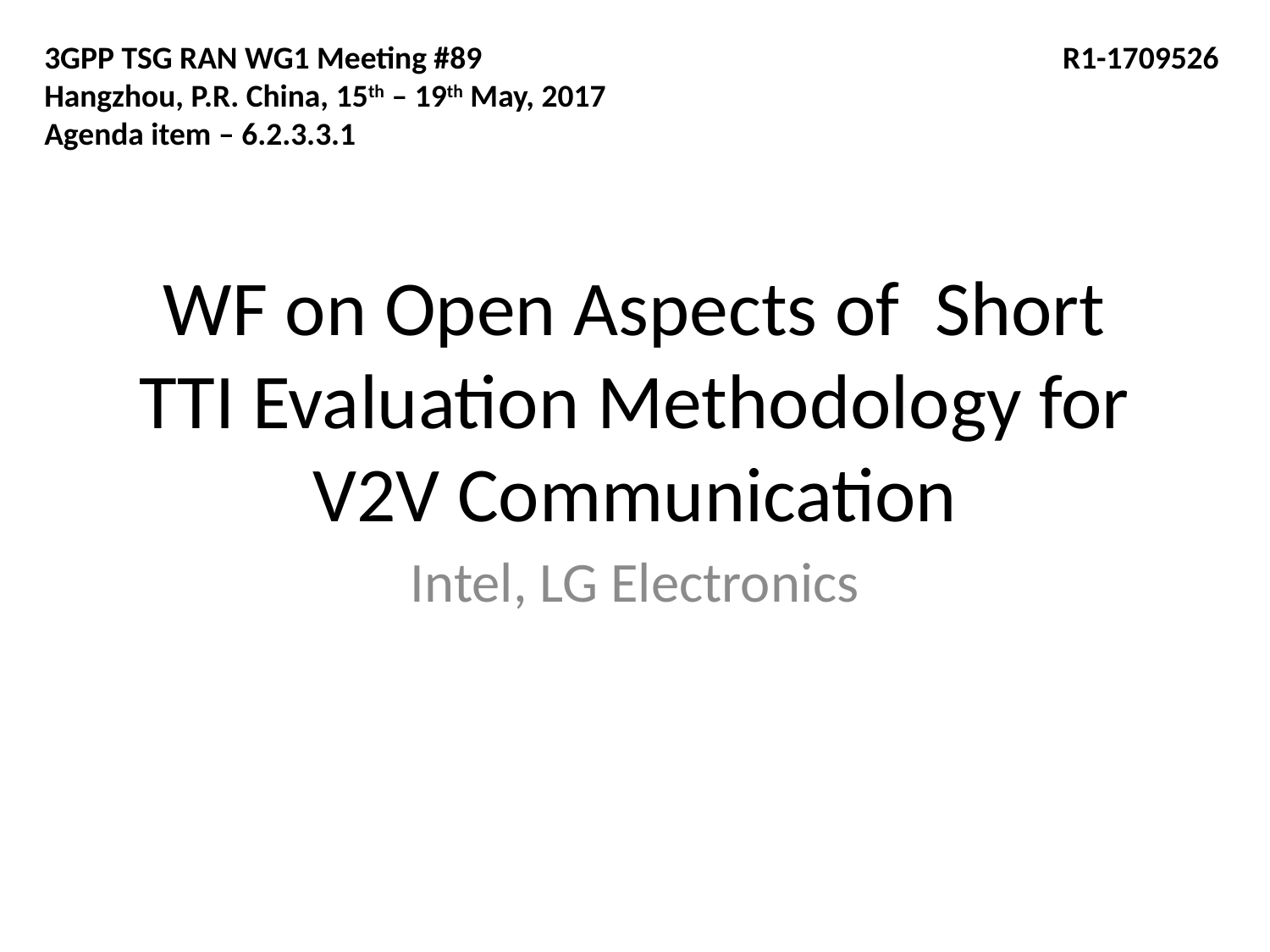

3GPP TSG RAN WG1 Meeting #89				                  R1-1709526
Hangzhou, P.R. China, 15th – 19th May, 2017
Agenda item – 6.2.3.3.1
# WF on Open Aspects of  Short TTI Evaluation Methodology for V2V Communication
Intel, LG Electronics